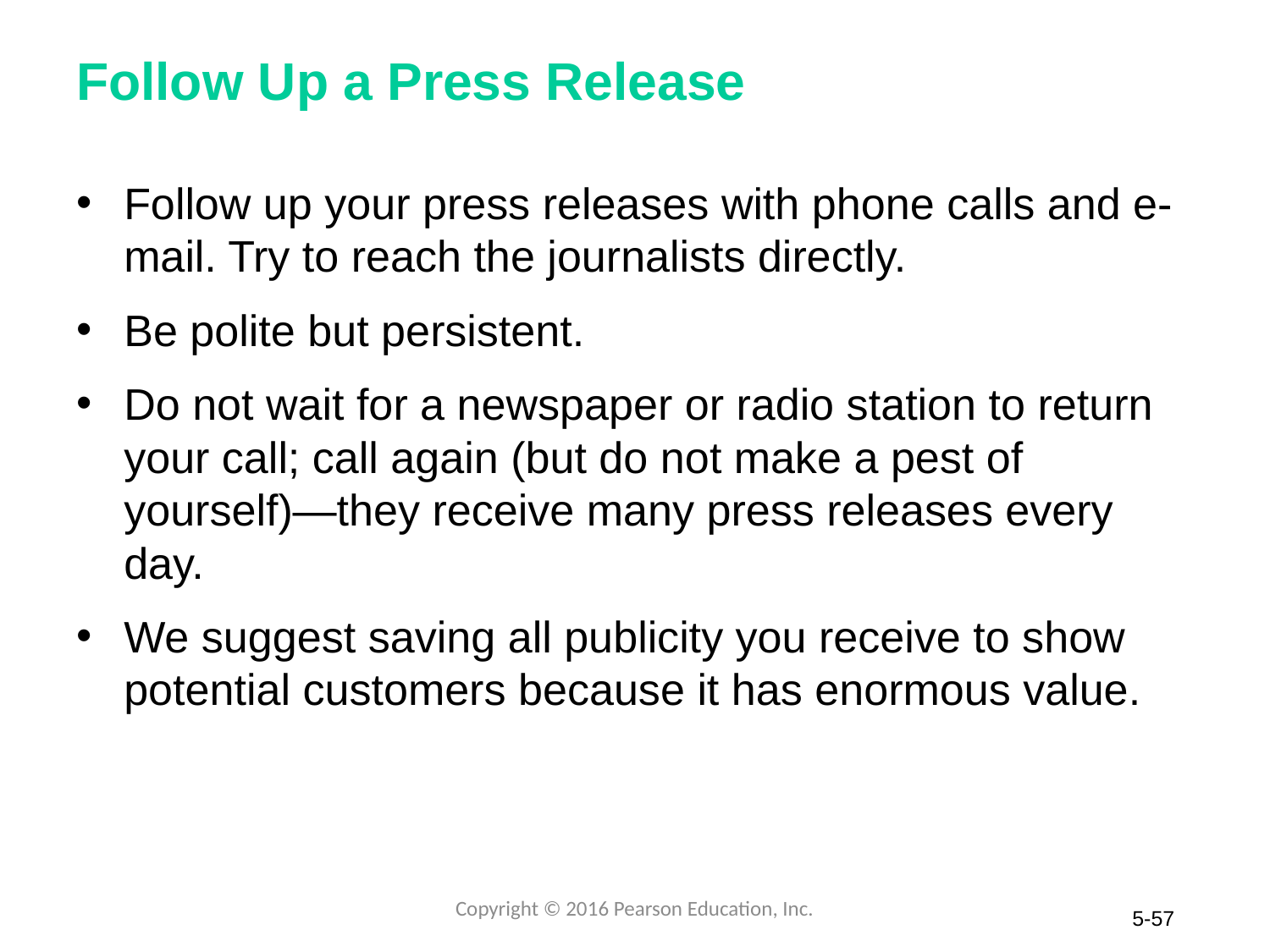

# Follow Up a Press Release
Follow up your press releases with phone calls and e-mail. Try to reach the journalists directly.

Be polite but persistent.

Do not wait for a newspaper or radio station to return your call; call again (but do not make a pest of yourself)—they receive many press releases every day.

We suggest saving all publicity you receive to show potential customers because it has enormous value.

Copyright © 2016 Pearson Education, Inc.